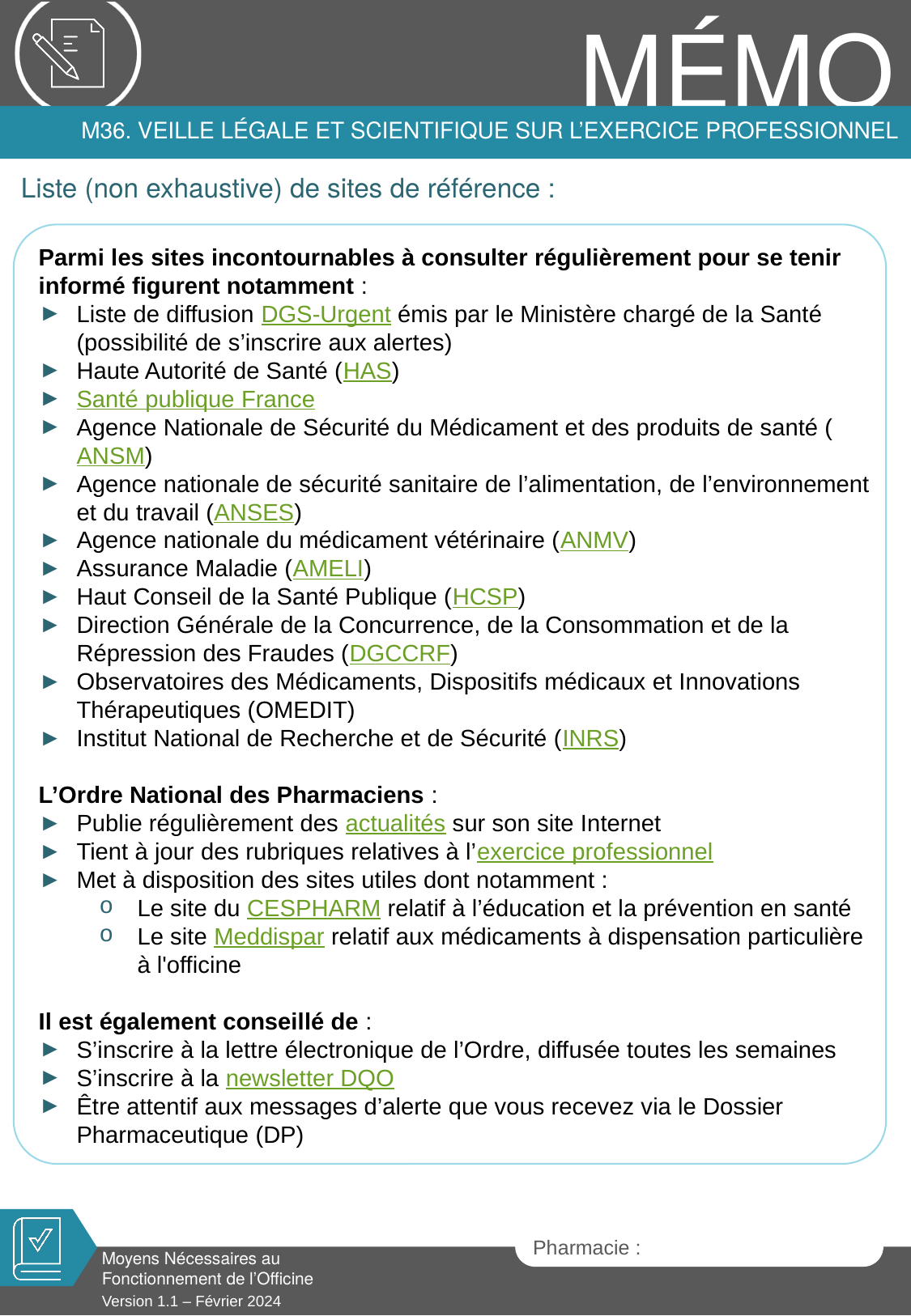

M36. Veille légale et scientifique sur l’exercice professionnel
Liste (non exhaustive) de sites de référence :

Parmi les sites incontournables à consulter régulièrement pour se tenir informé figurent notamment :
Liste de diffusion DGS-Urgent émis par le Ministère chargé de la Santé (possibilité de s’inscrire aux alertes)
Haute Autorité de Santé (HAS)
Santé publique France
Agence Nationale de Sécurité du Médicament et des produits de santé (ANSM)
Agence nationale de sécurité sanitaire de l’alimentation, de l’environnement et du travail (ANSES)
Agence nationale du médicament vétérinaire (ANMV)
Assurance Maladie (AMELI)
Haut Conseil de la Santé Publique (HCSP)
Direction Générale de la Concurrence, de la Consommation et de la Répression des Fraudes (DGCCRF)
Observatoires des Médicaments, Dispositifs médicaux et Innovations Thérapeutiques (OMEDIT)
Institut National de Recherche et de Sécurité (INRS)

L’Ordre National des Pharmaciens :
Publie régulièrement des actualités sur son site Internet
Tient à jour des rubriques relatives à l’exercice professionnel
Met à disposition des sites utiles dont notamment :
Le site du CESPHARM relatif à l’éducation et la prévention en santé
Le site Meddispar relatif aux médicaments à dispensation particulière à l'officine

Il est également conseillé de :
S’inscrire à la lettre électronique de l’Ordre, diffusée toutes les semaines
S’inscrire à la newsletter DQO
Être attentif aux messages d’alerte que vous recevez via le Dossier Pharmaceutique (DP)